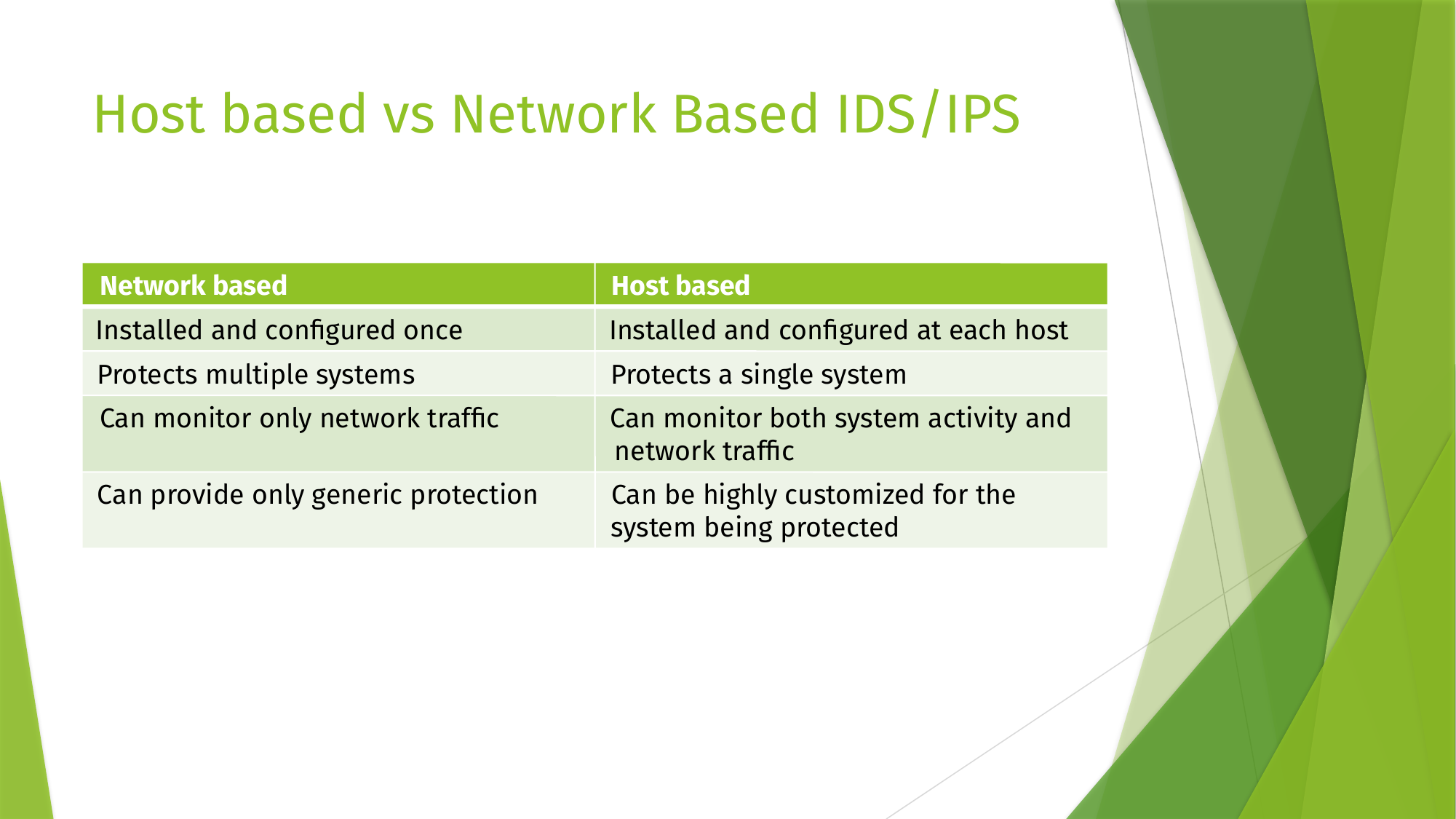

# Host based vs Network Based IDS/IPS

Network based
Host based

Installed and configured once
Installed and configured at each host

Protects multiple systems
Protects a single system

Can monitor only network traffic
Can monitor both system activity and
network traffic

Can provide only generic protection
Can be highly customized for the
system being protected